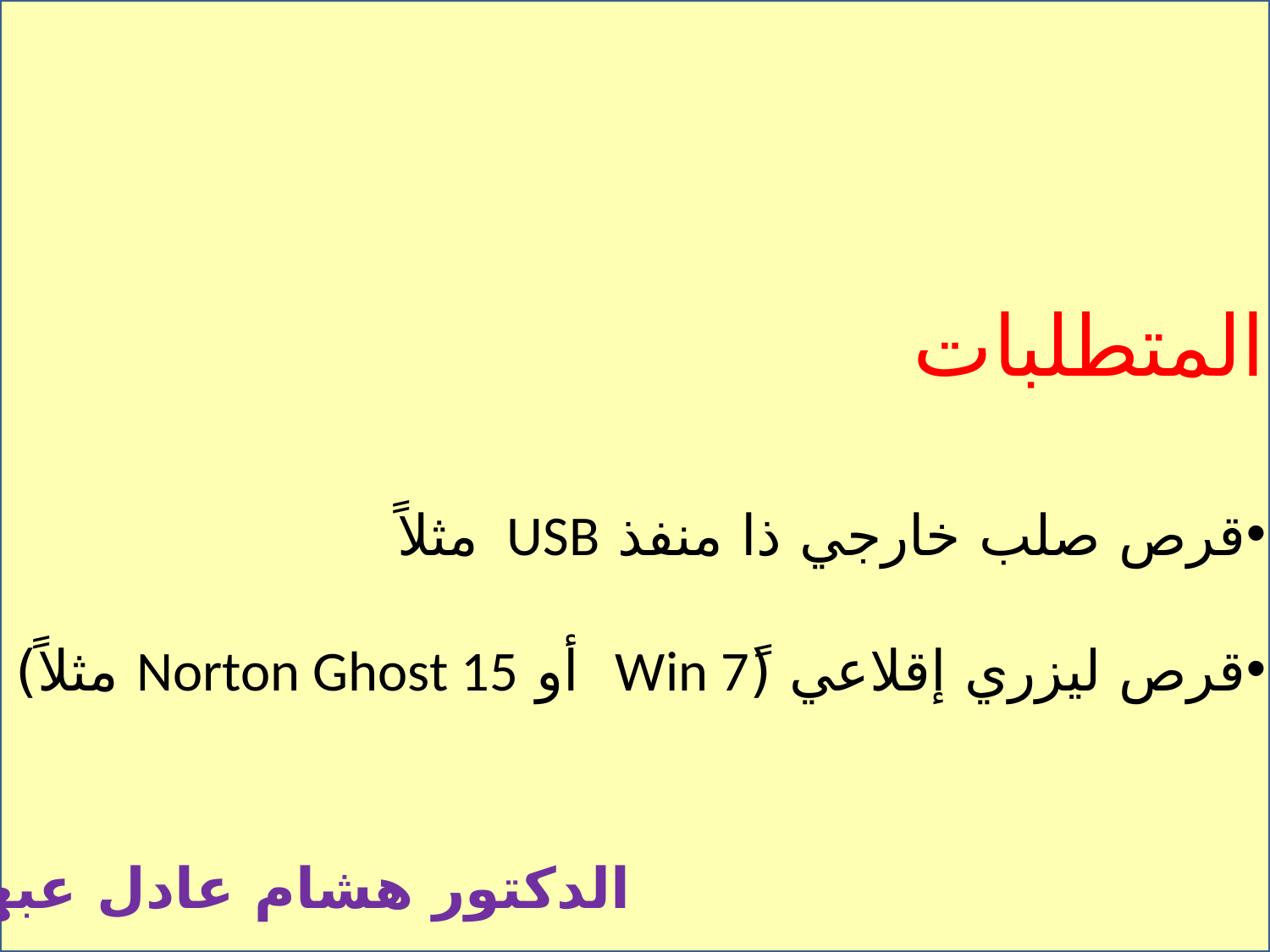

المتطلبات

قرص صلب خارجي ذا منفذ USB مثلاً
قرص ليزري إقلاعي (ًWin 7  أو Norton Ghost 15 مثلاً)
الدكتور هشام عادل عبهري